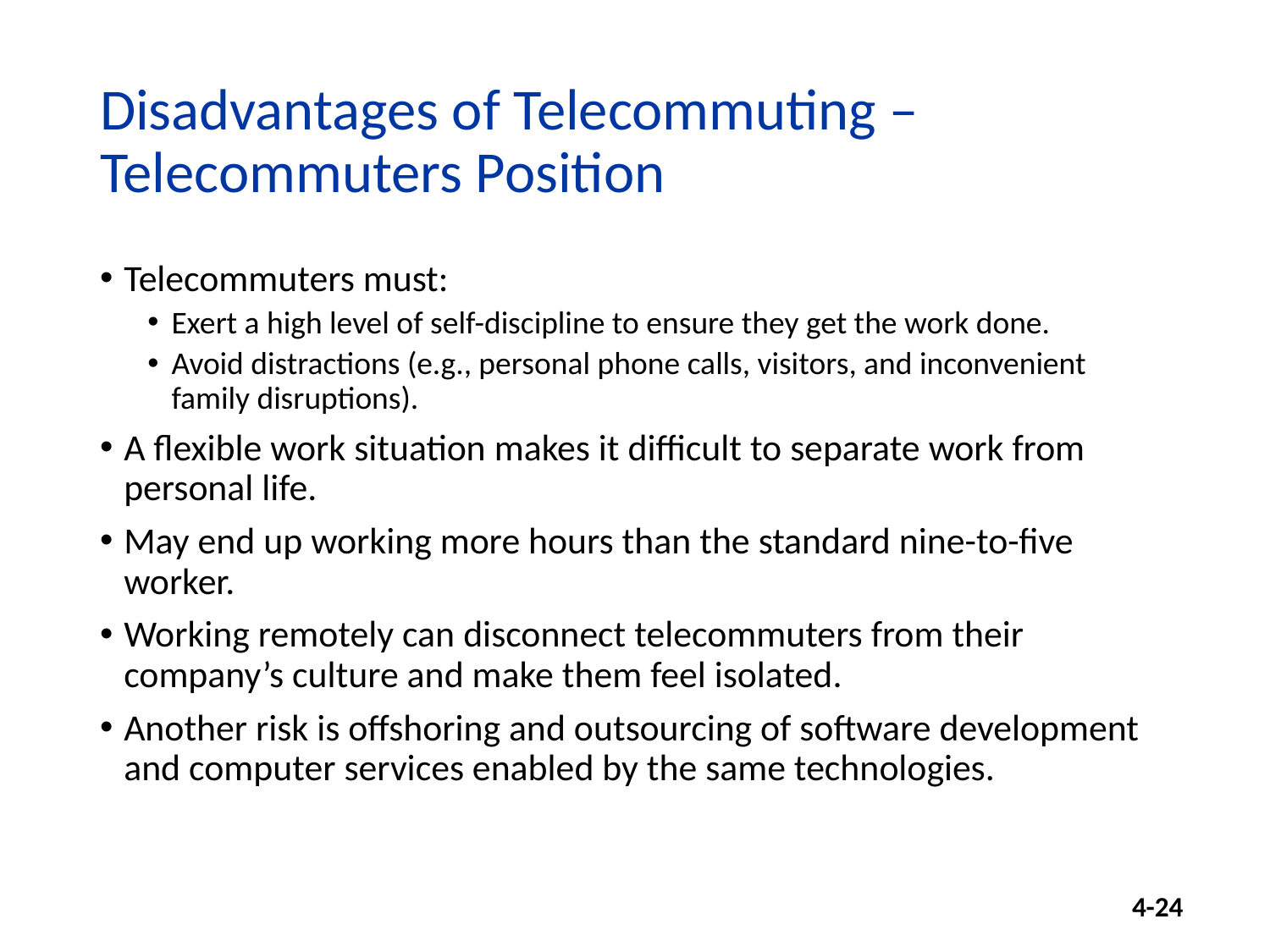

# Disadvantages of Telecommuting – Telecommuters Position
Telecommuters must:
Exert a high level of self-discipline to ensure they get the work done.
Avoid distractions (e.g., personal phone calls, visitors, and inconvenient family disruptions).
A flexible work situation makes it difficult to separate work from personal life.
May end up working more hours than the standard nine-to-five worker.
Working remotely can disconnect telecommuters from their company’s culture and make them feel isolated.
Another risk is offshoring and outsourcing of software development and computer services enabled by the same technologies.